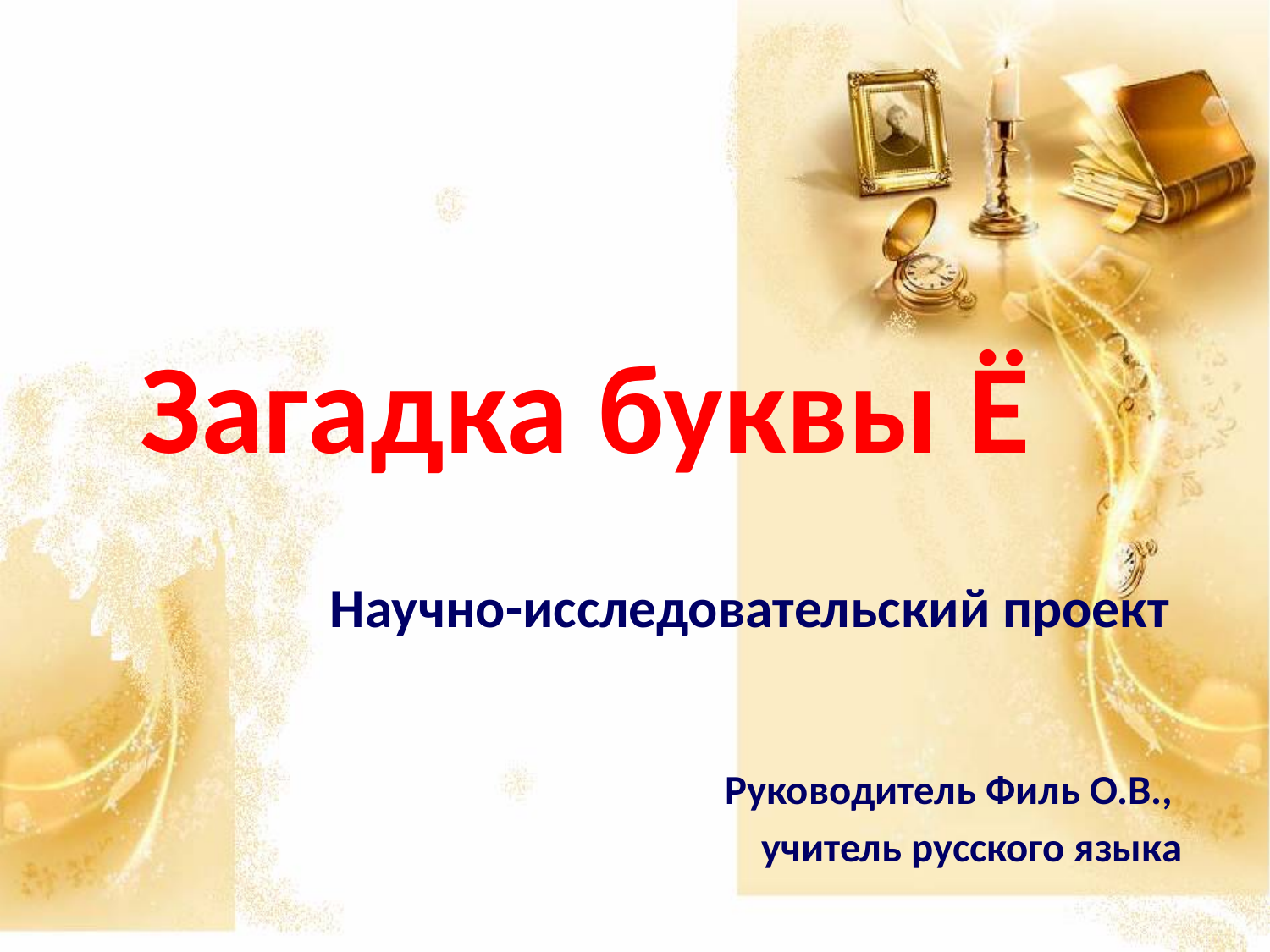

# Загадка буквы Ё
Научно-исследовательский проект

Руководитель Филь О.В.,
учитель русского языка